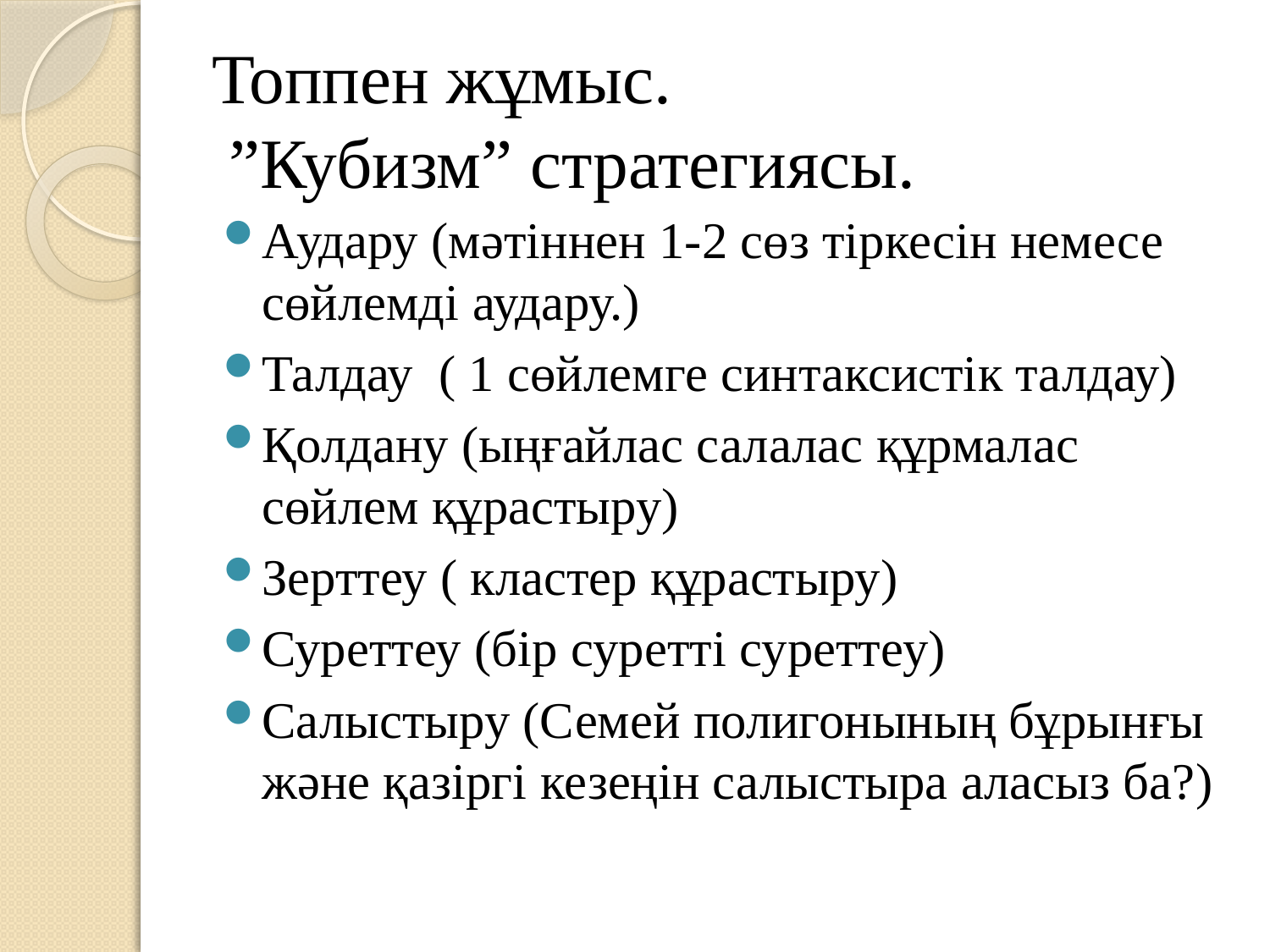

# Топпен жұмыс. ”Кубизм” стратегиясы.
Аудару (мәтіннен 1-2 сөз тіркесін немесе сөйлемді аудару.)
Талдау  ( 1 сөйлемге синтаксистік талдау)
Қолдану (ыңғайлас салалас құрмалас сөйлем құрастыру)
Зерттеу ( кластер құрастыру)
Суреттеу (бір суретті суреттеу)
Салыстыру (Семей полигонының бұрынғы және қазіргі кезеңін салыстыра аласыз ба?)